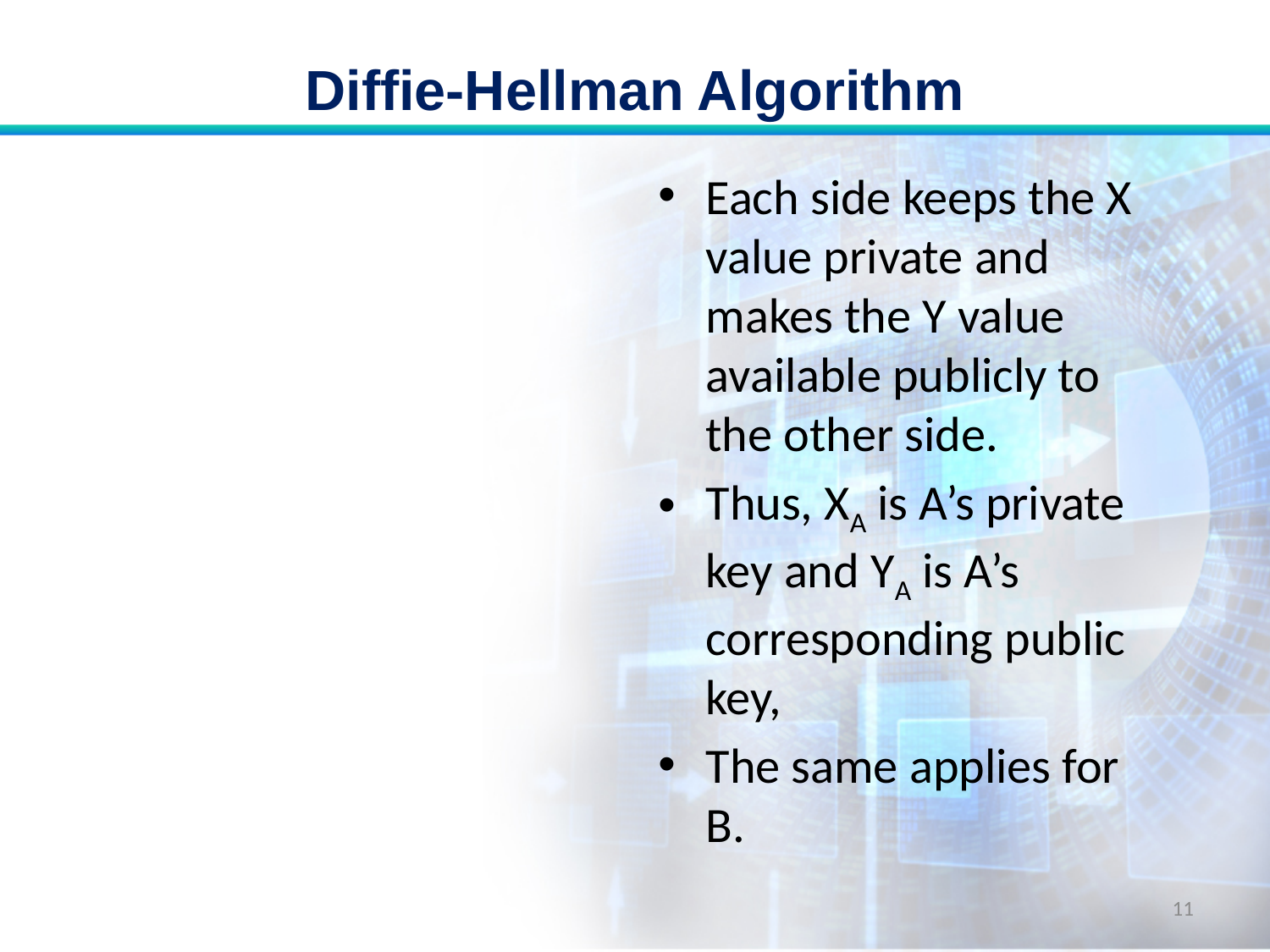

# Diffie-Hellman Algorithm
Each side keeps the X value private and makes the Y value available publicly to the other side.
Thus, XA is A’s private key and YA is A’s corresponding public key,
The same applies for B.
11